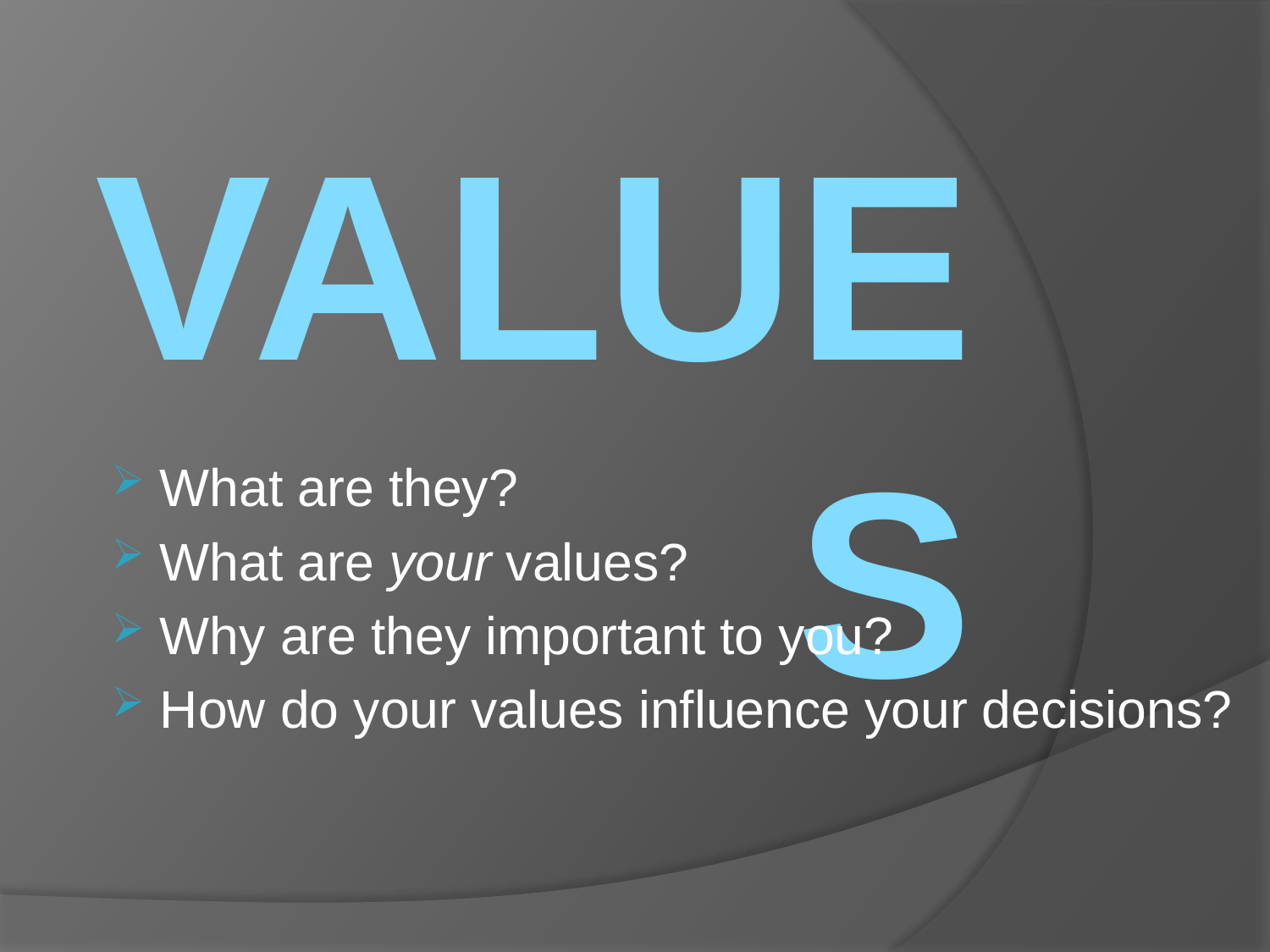

# Values
 What are they?
 What are your values?
 Why are they important to you?
 How do your values influence your decisions?